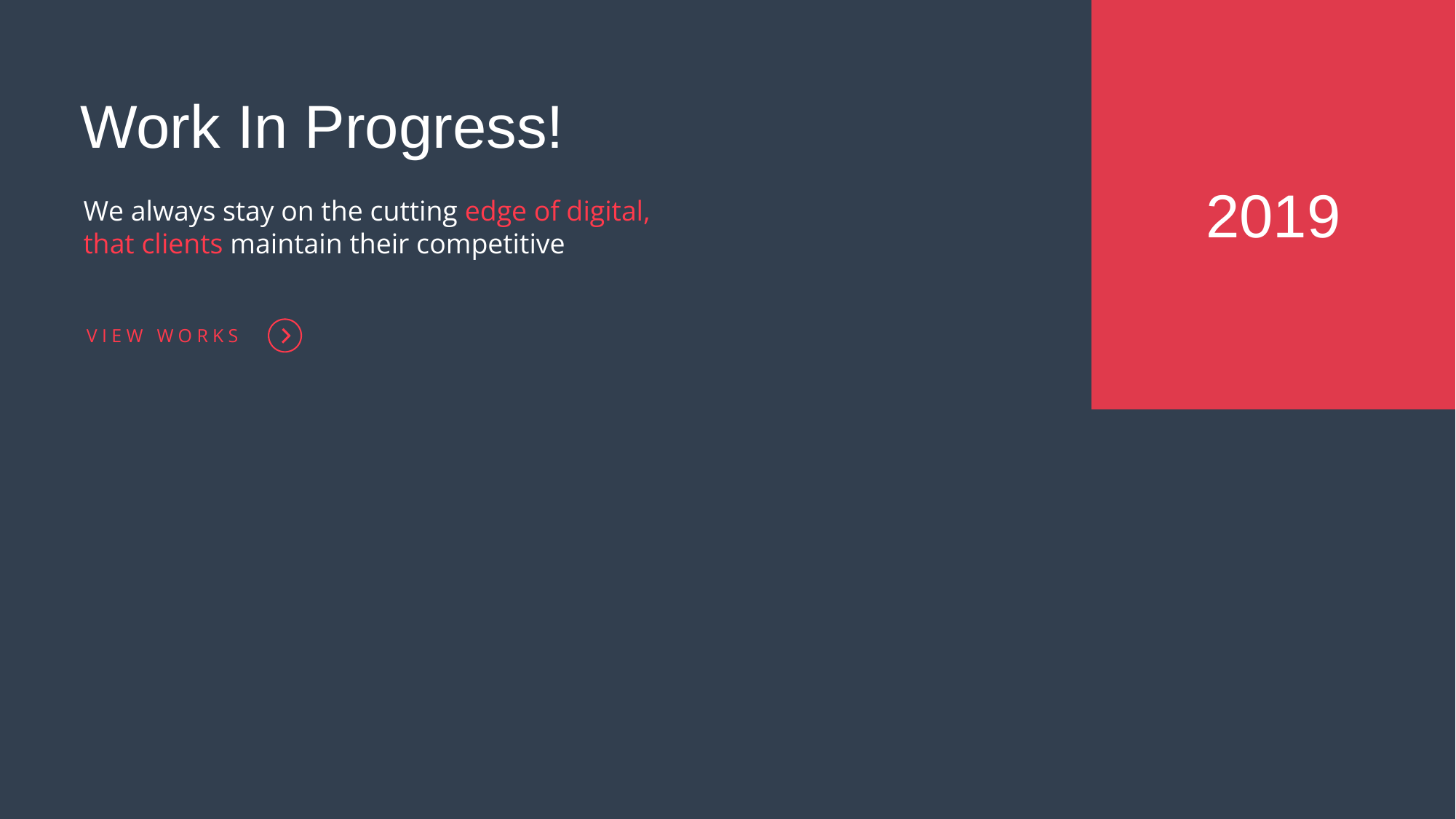

Work In Progress!
2019
We always stay on the cutting edge of digital, that clients maintain their competitive
VIEW WORKS